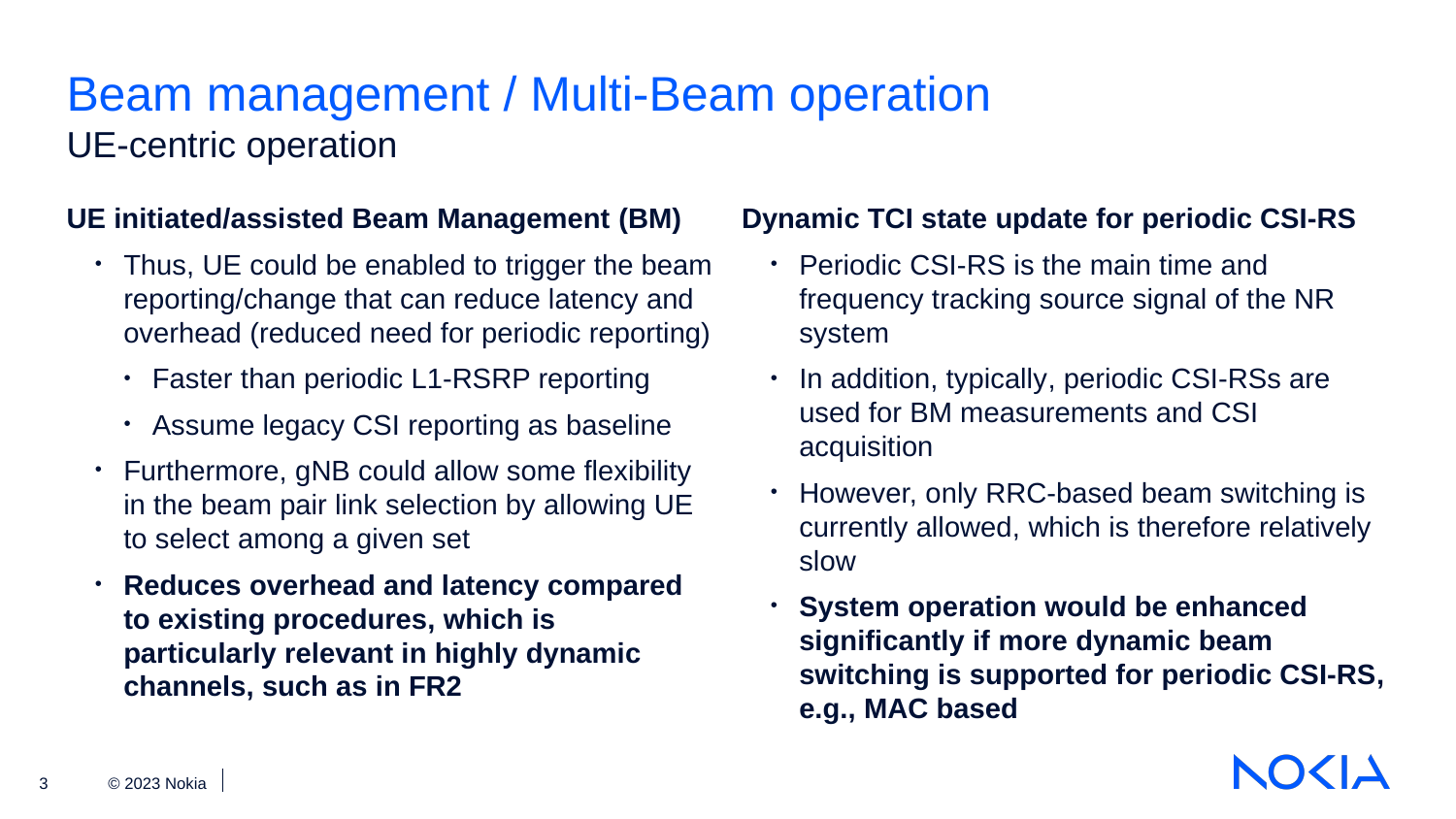

Beam management / Multi-Beam operation
UE-centric operation
UE initiated/assisted Beam Management ​(BM)
Thus, UE could be enabled to trigger the beam reporting/change that can reduce latency and overhead (reduced need for periodic reporting)
Faster than periodic L1-RSRP reporting
Assume legacy CSI reporting as baseline
Furthermore, gNB could allow some flexibility in the beam pair link selection by allowing UE to select among a given set​
Reduces overhead and latency compared to existing procedures, which is particularly relevant in highly dynamic channels, such as in FR2
Dynamic TCI state update for periodic CSI-RS​
Periodic CSI-RS is the main time and frequency tracking source signal of the NR system​
In addition, typically, periodic CSI-RSs are used for BM measurements and CSI acquisition​
However, only RRC-based beam switching is currently allowed​, which is therefore relatively slow
System operation would be enhanced significantly if more dynamic beam switching is supported for periodic CSI-RS, e.g., MAC based